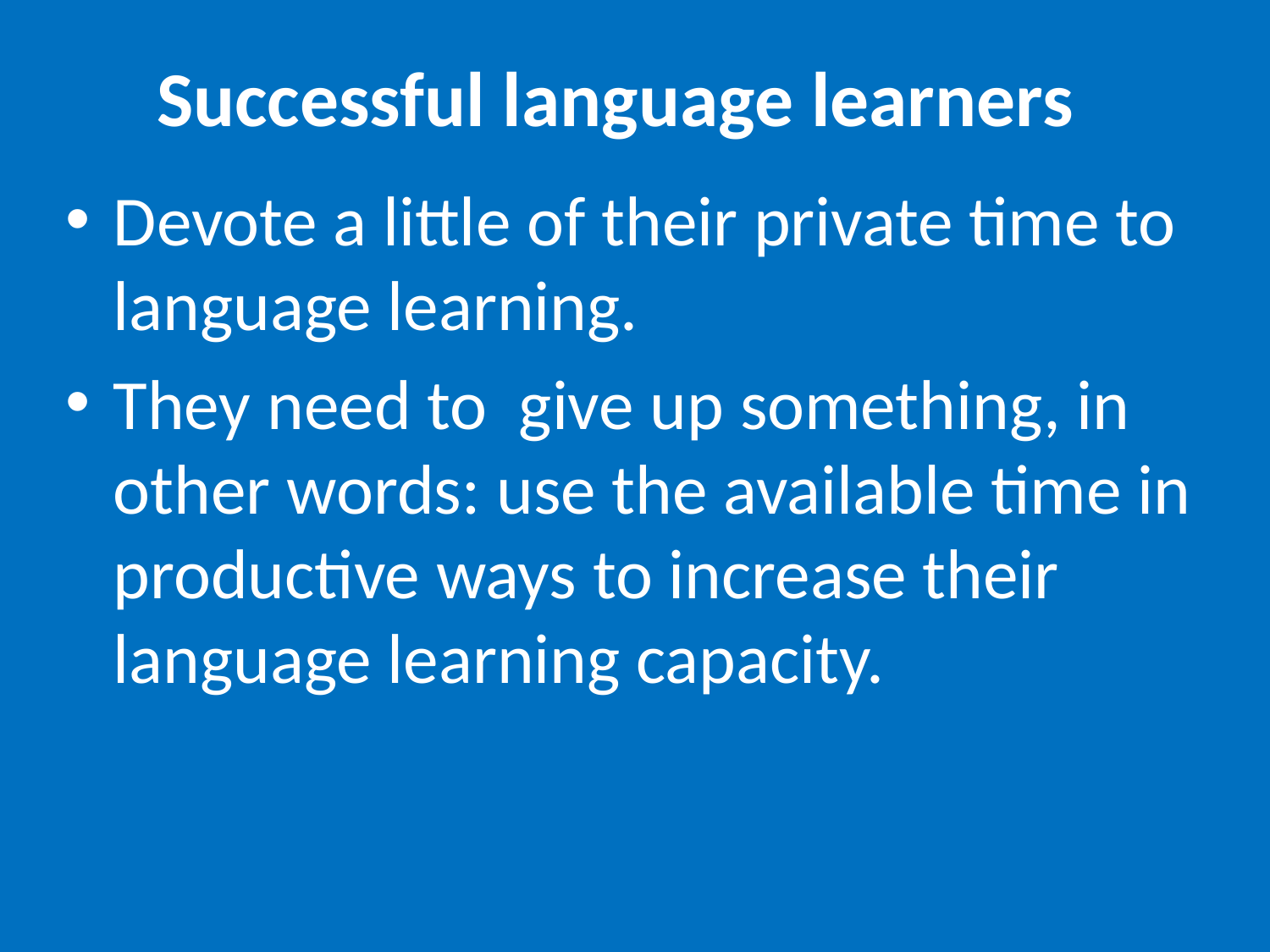

# Successful language learners
Devote a little of their private time to language learning.
They need to  give up something, in other words: use the available time in productive ways to increase their language learning capacity.